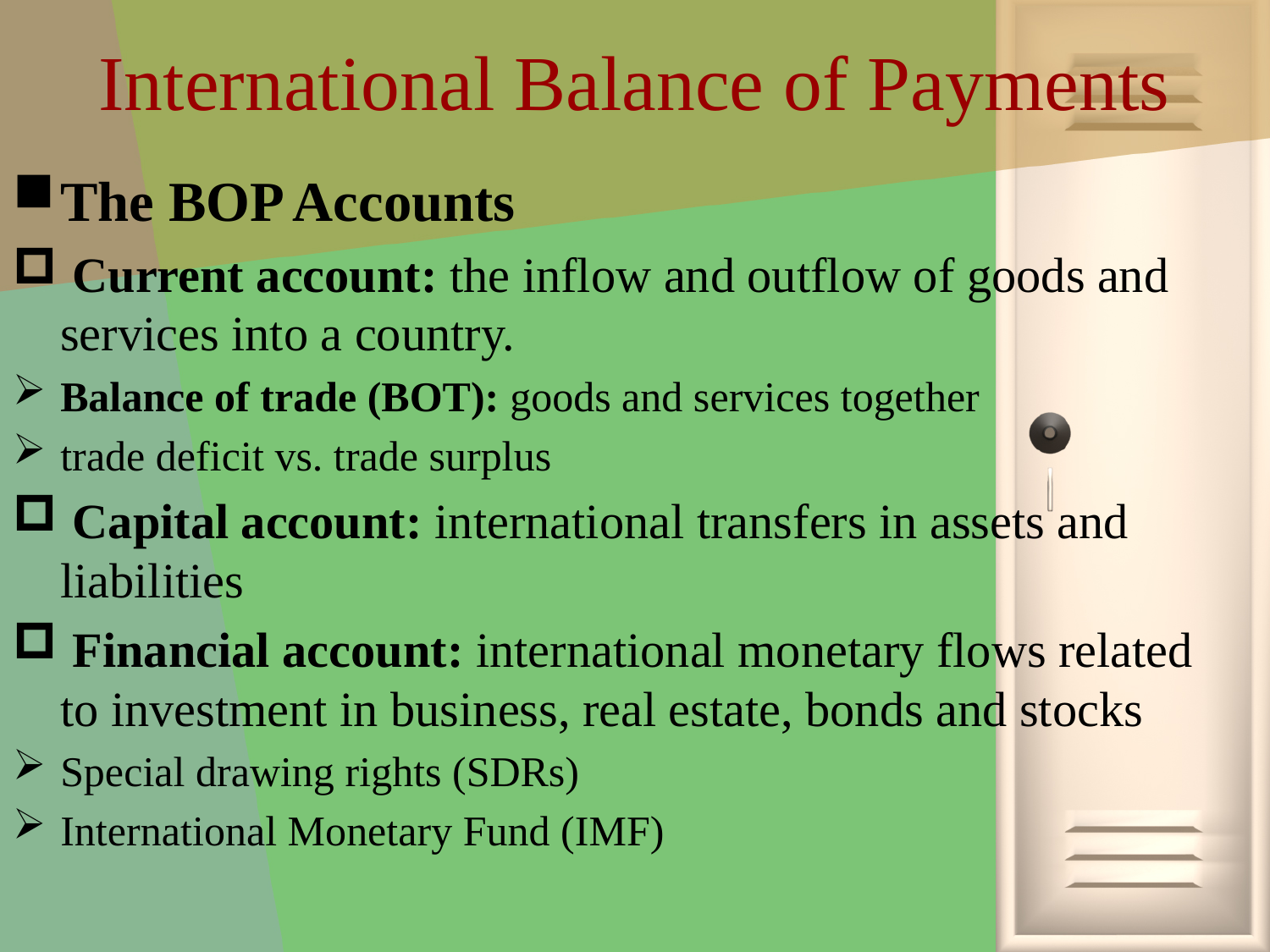

# International Balance of Payments
The BOP Accounts
 Current account: the inflow and outflow of goods and services into a country.
Balance of trade (BOT): goods and services together
trade deficit vs. trade surplus
 Capital account: international transfers in assets and liabilities
 Financial account: international monetary flows related to investment in business, real estate, bonds and stocks
Special drawing rights (SDRs)
International Monetary Fund (IMF)